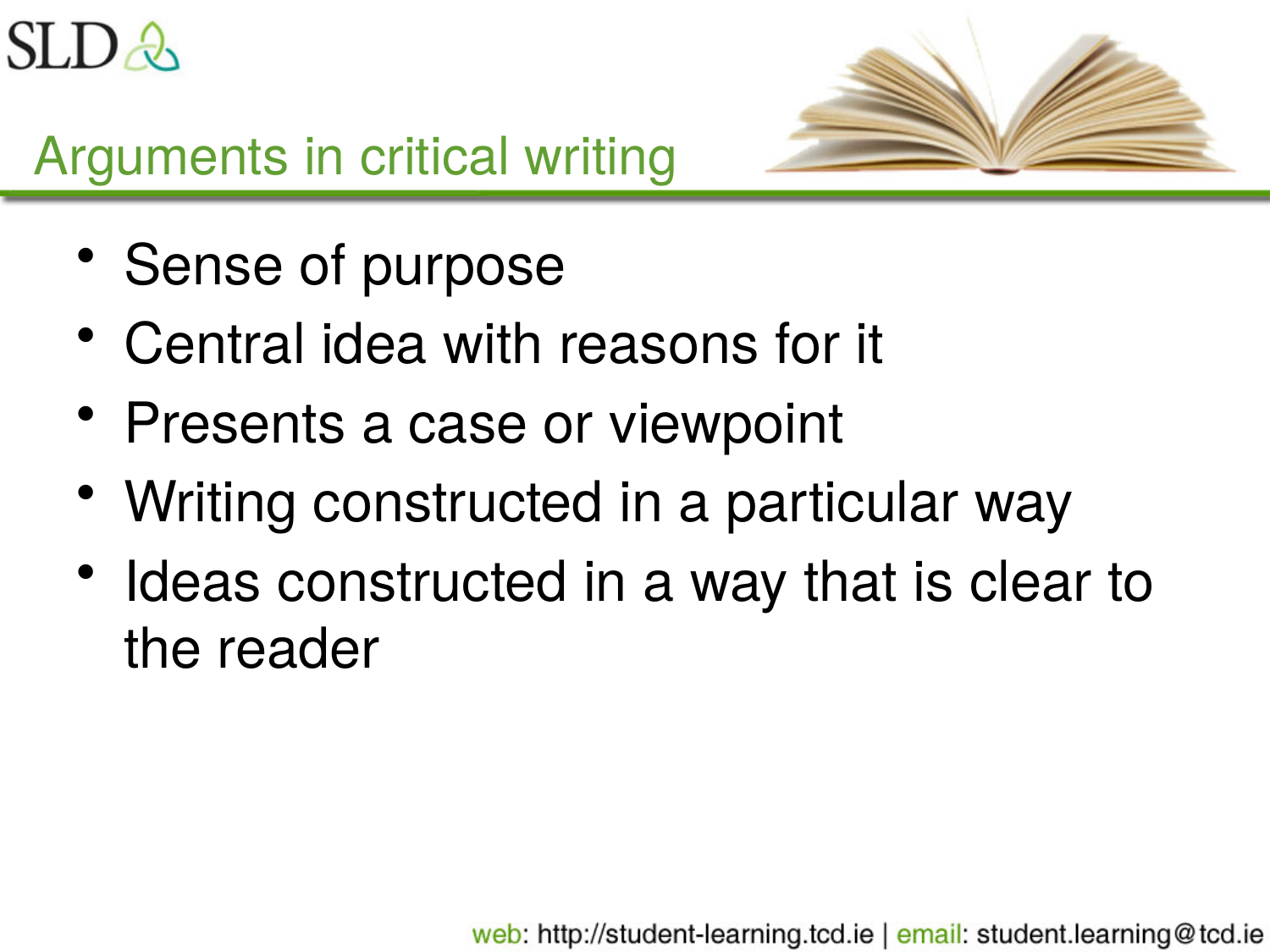

# Arguments in critical writing
Sense of purpose
Central idea with reasons for it
Presents a case or viewpoint
Writing constructed in a particular way
Ideas constructed in a way that is clear to the reader